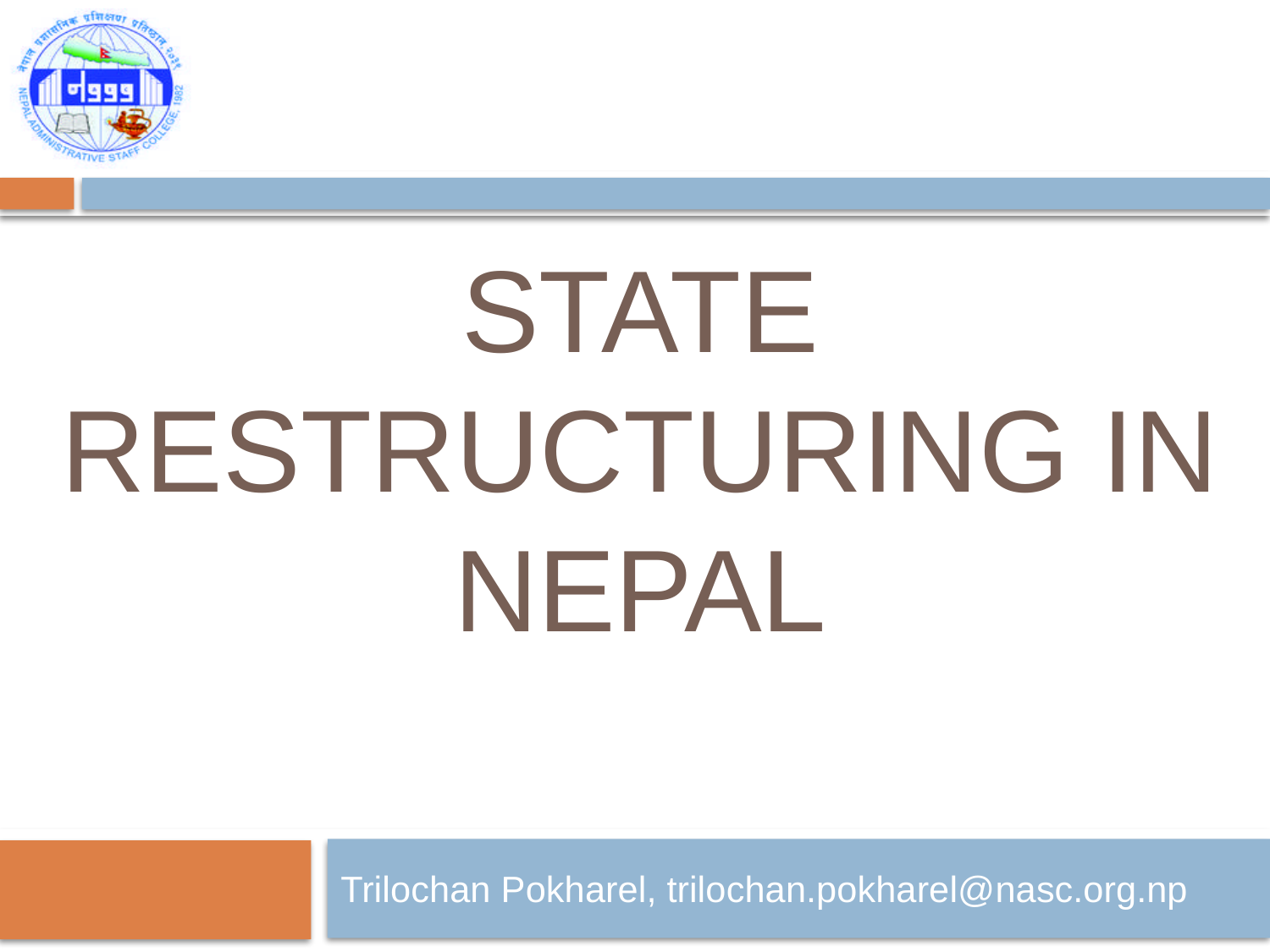

# State Restructuring in Nepal
Trilochan Pokharel, trilochan.pokharel@nasc.org.np